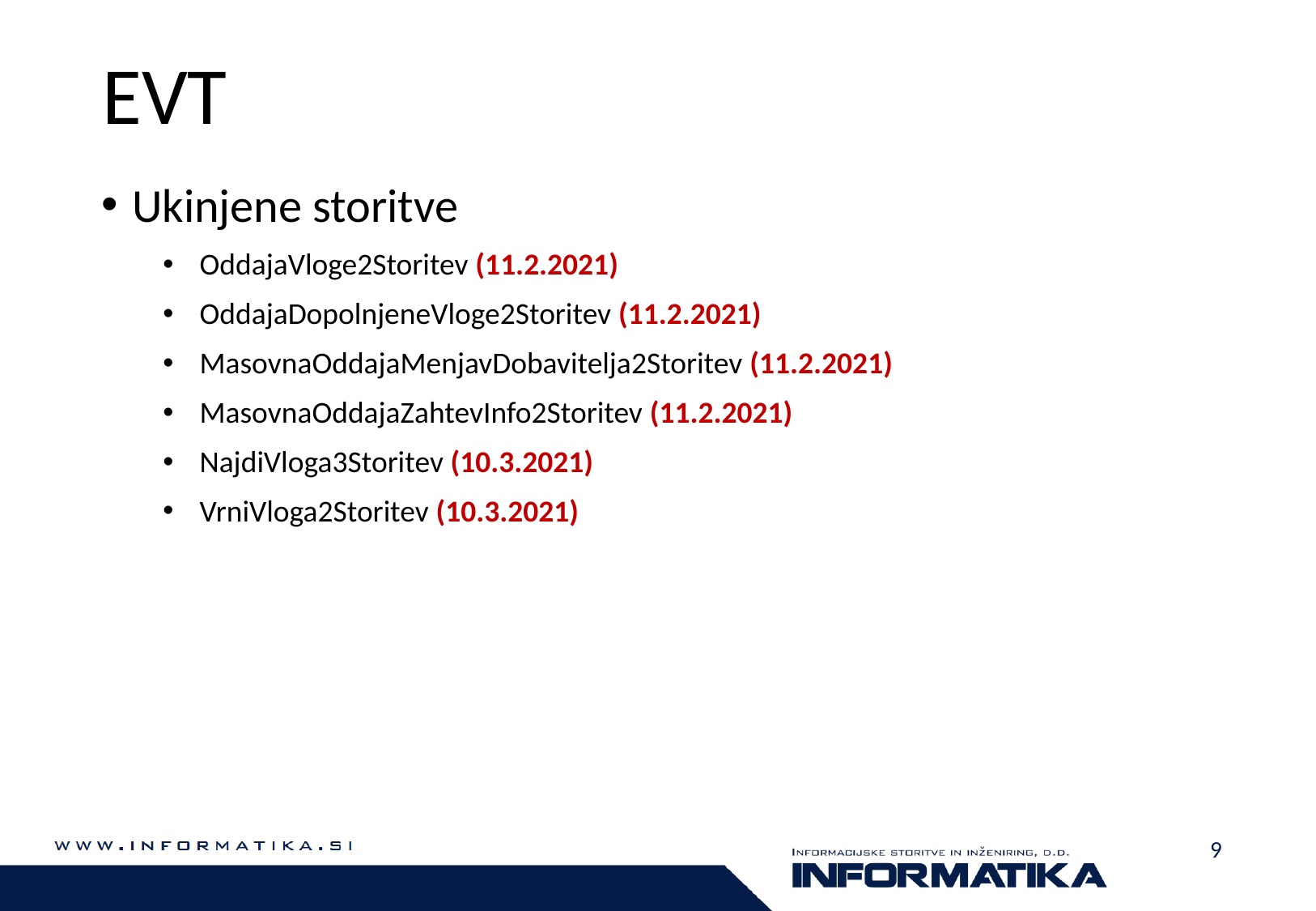

# EVT
Ukinjene storitve
OddajaVloge2Storitev (11.2.2021)
OddajaDopolnjeneVloge2Storitev (11.2.2021)
MasovnaOddajaMenjavDobavitelja2Storitev (11.2.2021)
MasovnaOddajaZahtevInfo2Storitev (11.2.2021)
NajdiVloga3Storitev (10.3.2021)
VrniVloga2Storitev (10.3.2021)